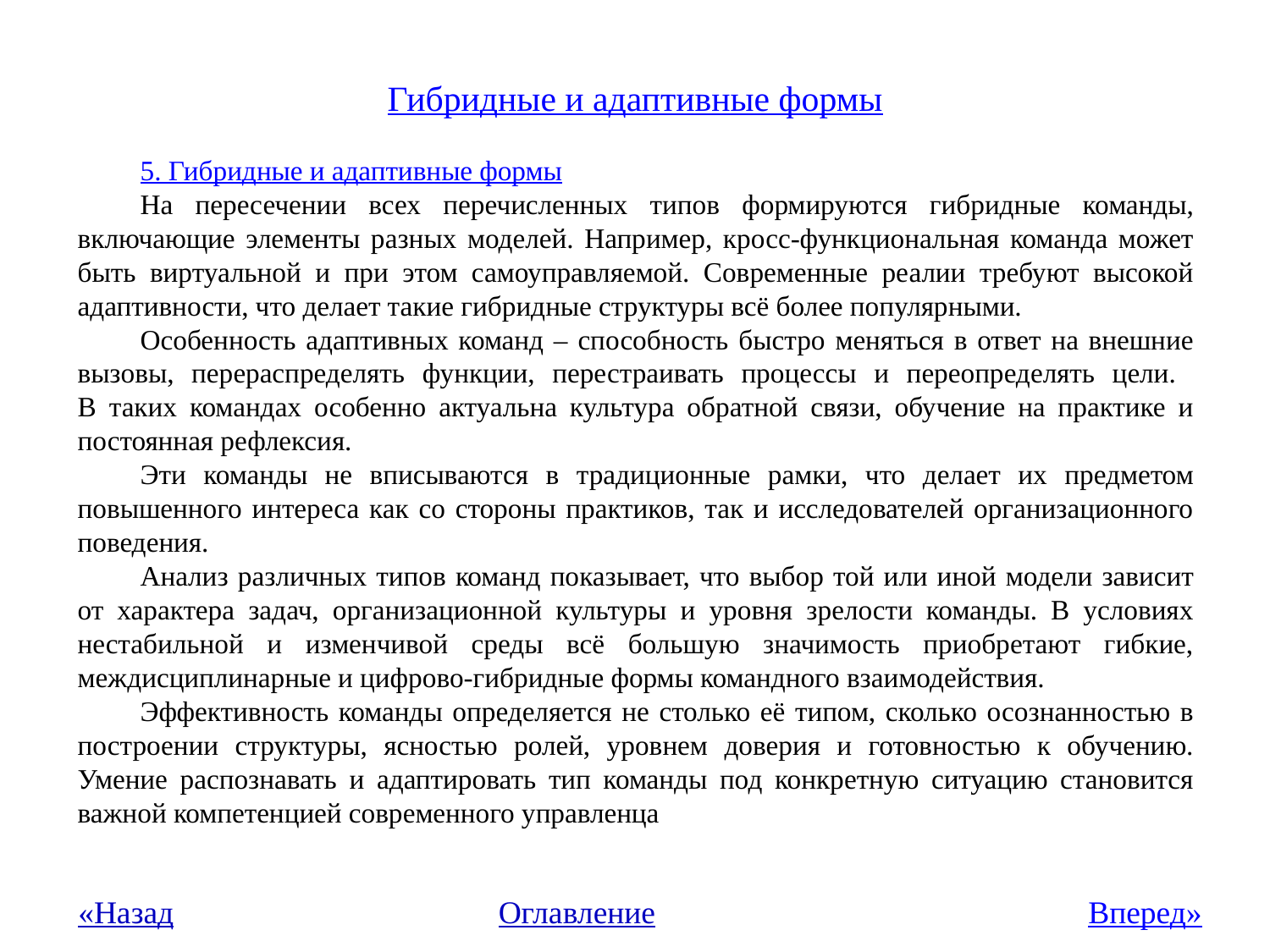

# Гибридные и адаптивные формы
5. Гибридные и адаптивные формы
На пересечении всех перечисленных типов формируются гибридные команды, включающие элементы разных моделей. Например, кросс-функциональная команда может быть виртуальной и при этом самоуправляемой. Современные реалии требуют высокой адаптивности, что делает такие гибридные структуры всё более популярными.
Особенность адаптивных команд – способность быстро меняться в ответ на внешние вызовы, перераспределять функции, перестраивать процессы и переопределять цели.
В таких командах особенно актуальна культура обратной связи, обучение на практике и постоянная рефлексия.
Эти команды не вписываются в традиционные рамки, что делает их предметом повышенного интереса как со стороны практиков, так и исследователей организационного поведения.
Анализ различных типов команд показывает, что выбор той или иной модели зависит от характера задач, организационной культуры и уровня зрелости команды. В условиях нестабильной и изменчивой среды всё большую значимость приобретают гибкие, междисциплинарные и цифрово-гибридные формы командного взаимодействия.
Эффективность команды определяется не столько её типом, сколько осознанностью в построении структуры, ясностью ролей, уровнем доверия и готовностью к обучению. Умение распознавать и адаптировать тип команды под конкретную ситуацию становится важной компетенцией современного управленца
«Назад
Оглавление
Вперед»